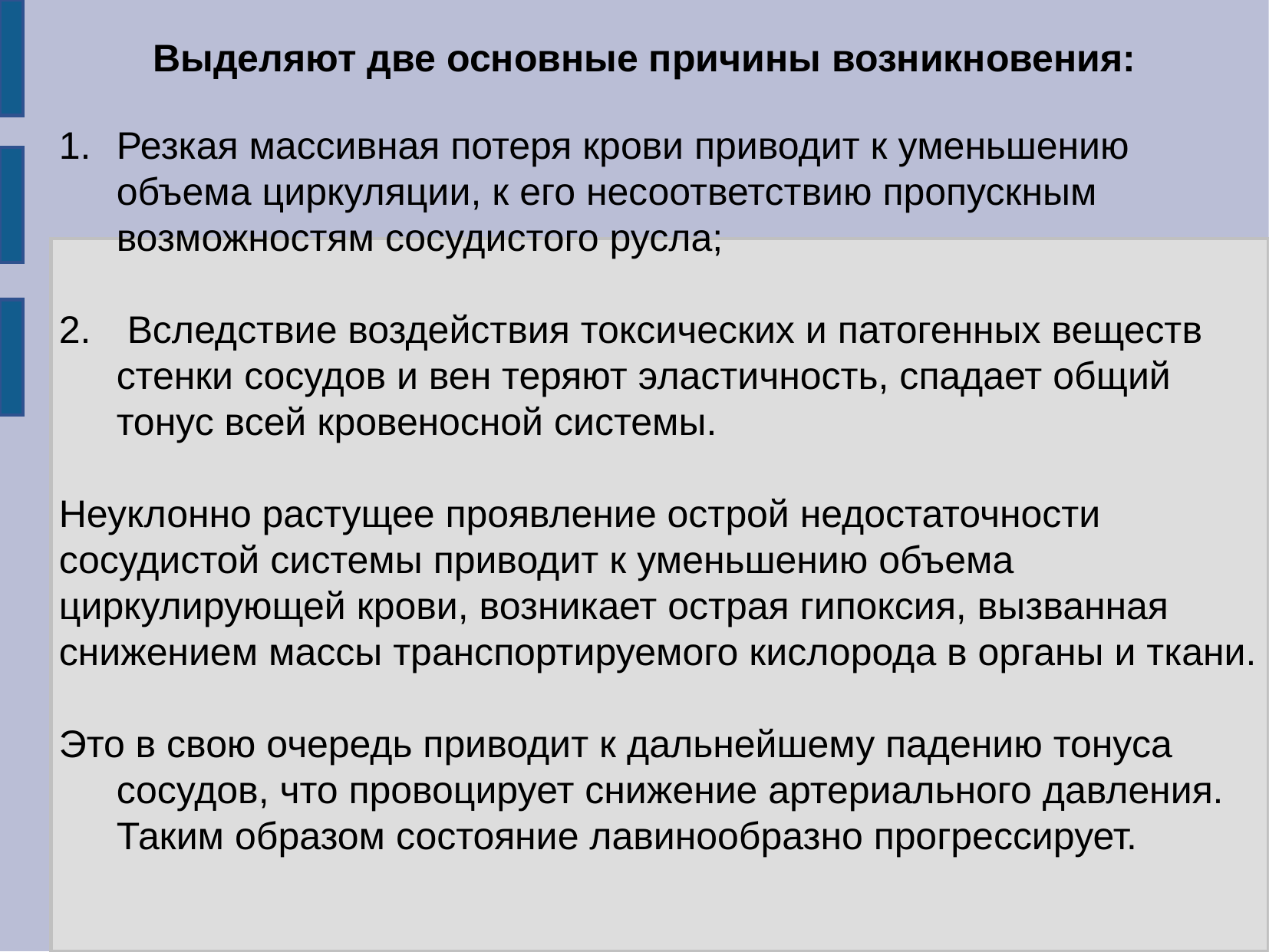

# Выделяют две основные причины возникновения:
Резкая массивная потеря крови приводит к уменьшению объема циркуляции, к его несоответствию пропускным возможностям сосудистого русла;

 Вследствие воздействия токсических и патогенных веществ стенки сосудов и вен теряют эластичность, спадает общий тонус всей кровеносной системы.

Неуклонно растущее проявление острой недостаточности
сосудистой системы приводит к уменьшению объема
циркулирующей крови, возникает острая гипоксия, вызванная
снижением массы транспортируемого кислорода в органы и ткани.

Это в свою очередь приводит к дальнейшему падению тонуса сосудов, что провоцирует снижение артериального давления. Таким образом состояние лавинообразно прогрессирует.